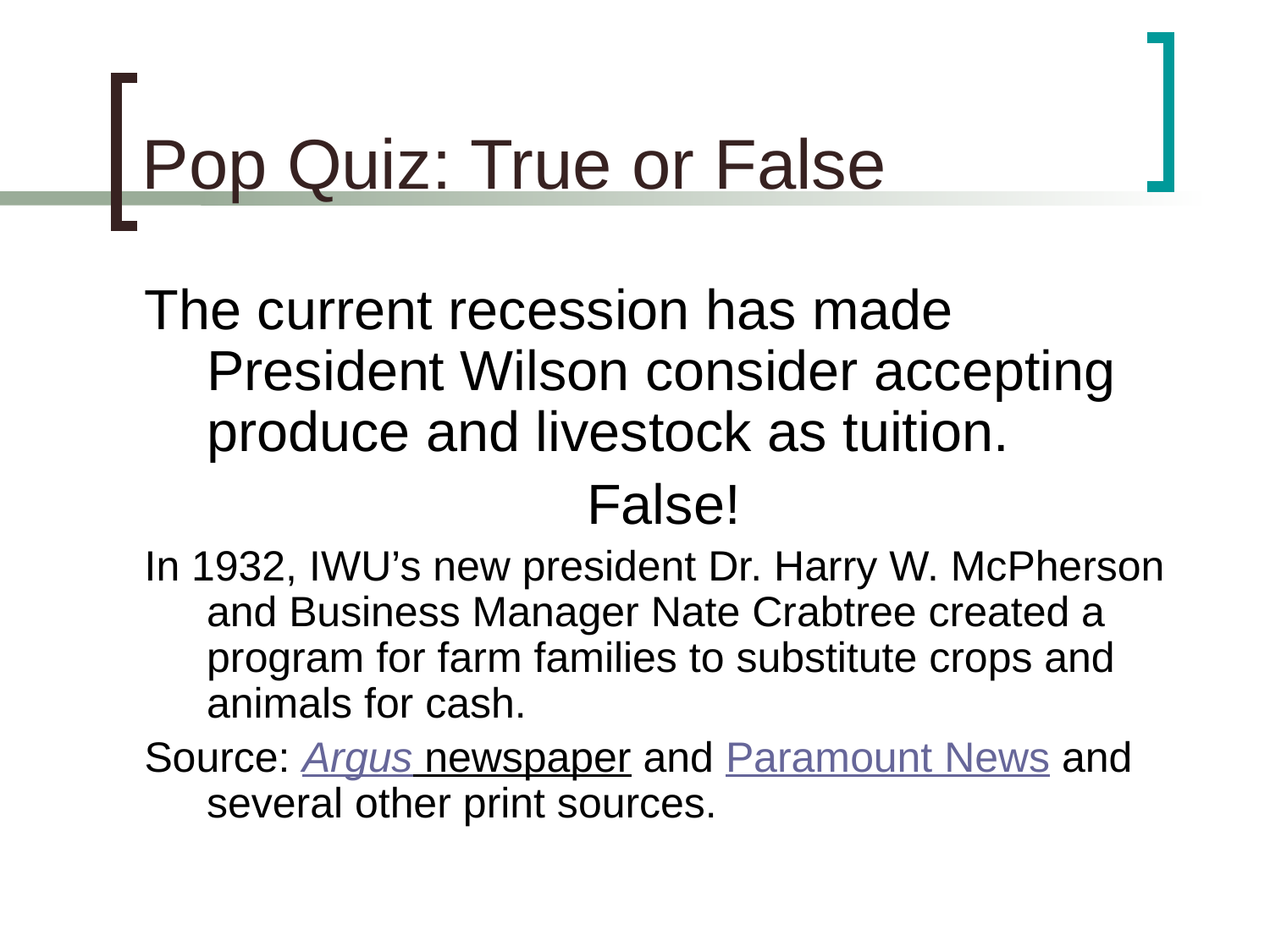

# Pop Quiz: True or False
The current recession has made President Wilson consider accepting produce and livestock as tuition.
False!
In 1932, IWU’s new president Dr. Harry W. McPherson and Business Manager Nate Crabtree created a program for farm families to substitute crops and animals for cash.
Source: Argus newspaper and Paramount News and several other print sources.